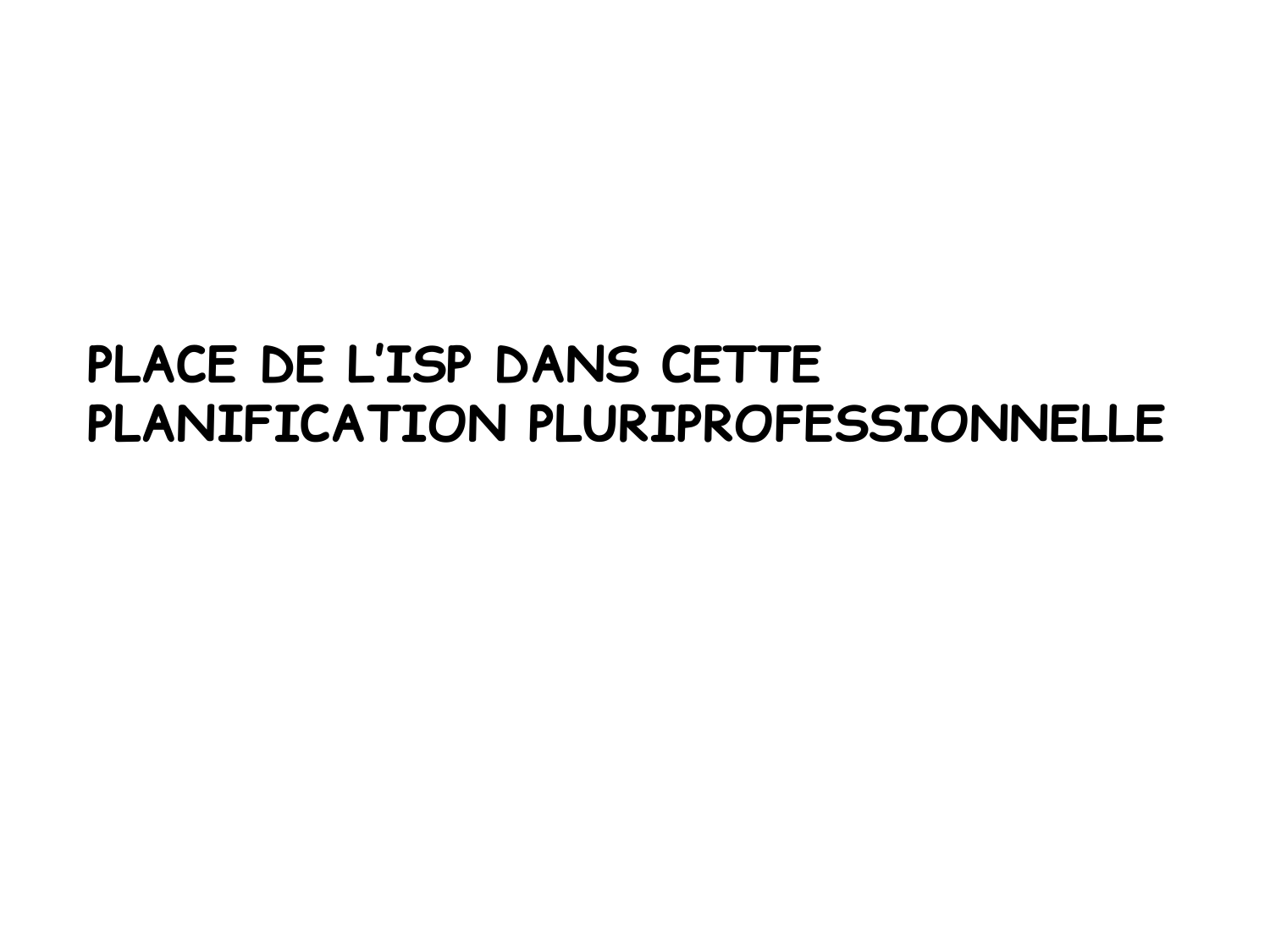

PLACE DE L’ISP DANS CETTE PLANIFICATION PLURIPROFESSIONNELLE